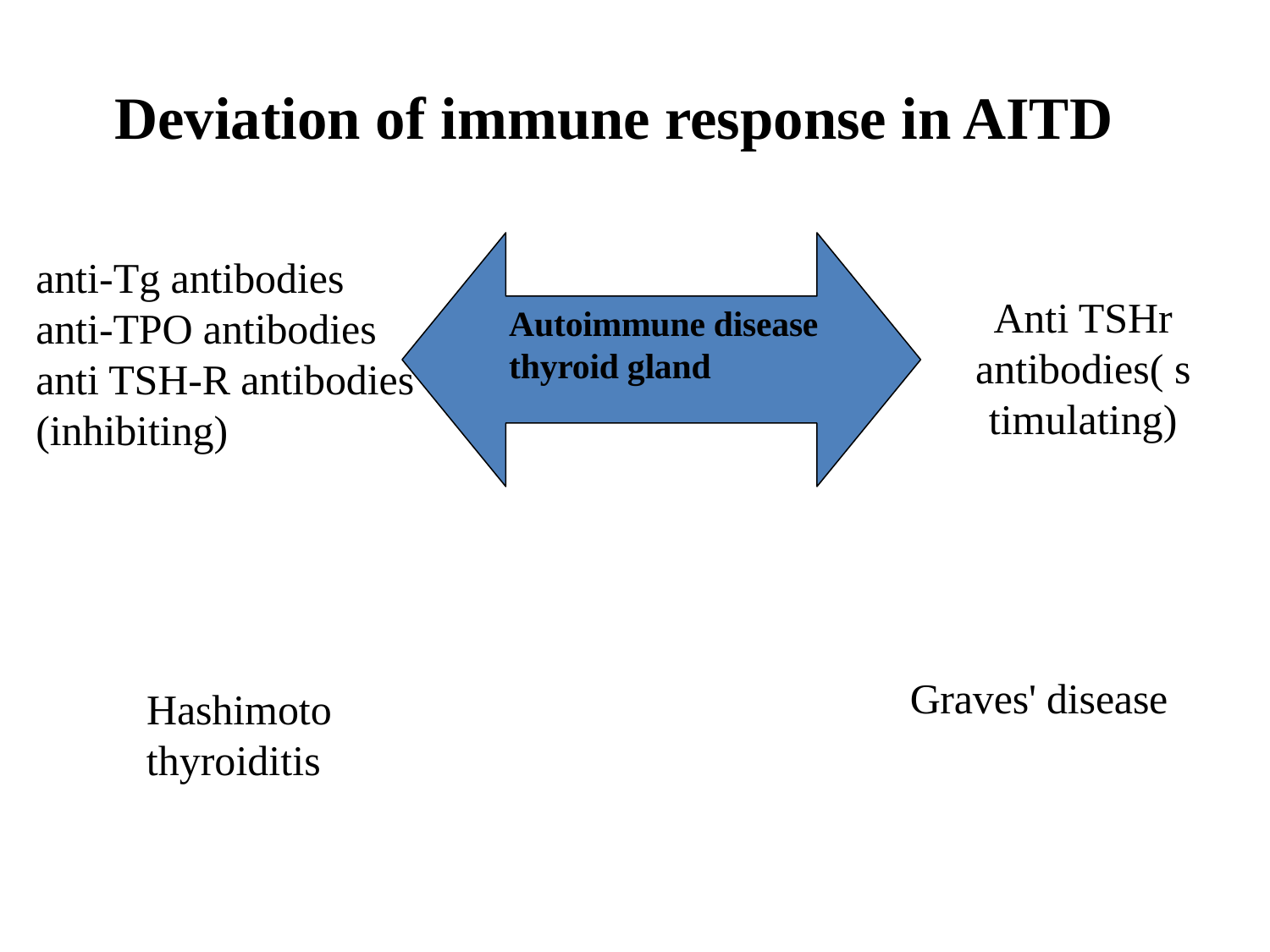

# Deviation of immune response in AITD

anti-Тg antibodies
anti-TPO antibodies
anti TSH-R antibodies
(inhibiting)

Anti TSHr antibodies( stimulating)
Autoimmune disease
thyroid gland

Graves' disease

Hashimoto thyroiditis